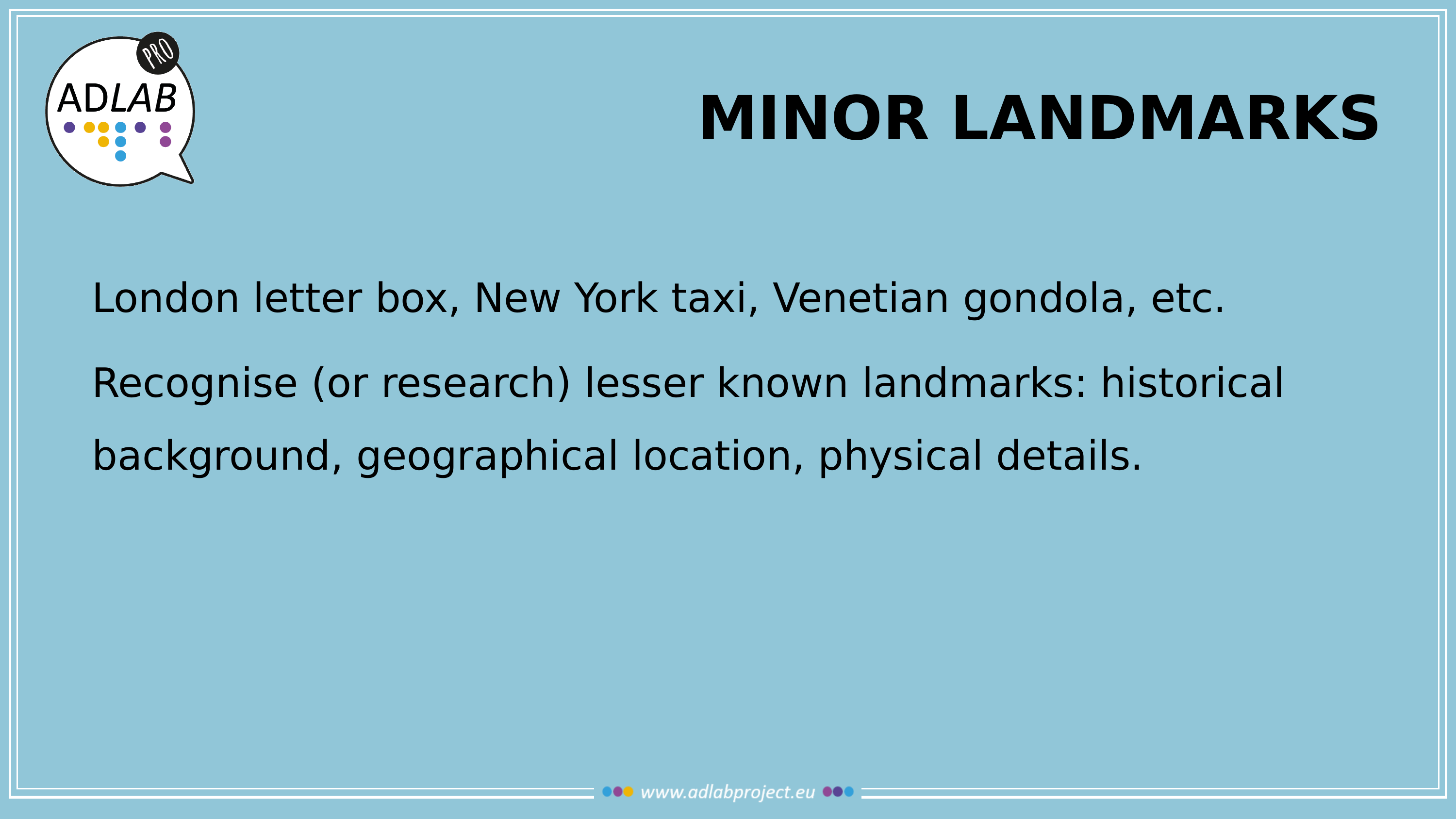

# minor landmarks
London letter box, New York taxi, Venetian gondola, etc.
Recognise (or research) lesser known landmarks: historical background, geographical location, physical details.